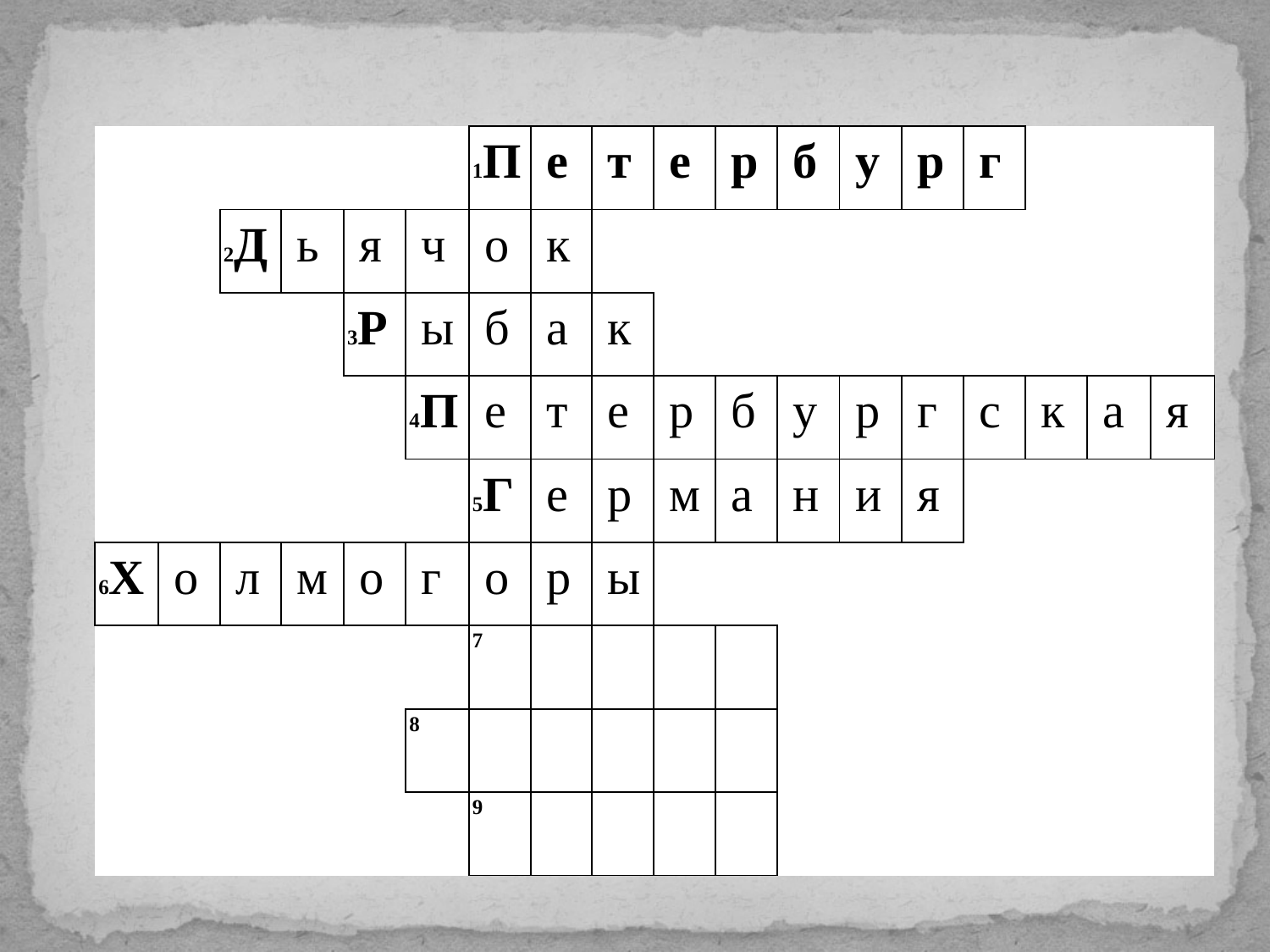

|  |  |  |  |  |  | 1П | е | т | е | р | б | у | р | г |  |  |  |
| --- | --- | --- | --- | --- | --- | --- | --- | --- | --- | --- | --- | --- | --- | --- | --- | --- | --- |
|  |  | 2Д | ь | я | ч | о | к |  |  |  |  |  |  |  |  |  |  |
|  |  |  |  | 3Р | ы | б | а | к |  |  |  |  |  |  |  |  |  |
|  |  |  |  |  | 4П | е | т | е | р | б | у | р | г | с | к | а | я |
|  |  |  |  |  |  | 5Г | е | р | м | а | н | и | я |  |  |  |  |
| 6Х | о | л | м | о | г | о | р | ы |  |  |  |  |  |  |  |  |  |
|  |  |  |  |  |  | 7 |  |  |  |  |  |  |  |  |  |  |  |
|  |  |  |  |  | 8 |  |  |  |  |  |  |  |  |  |  |  |  |
|  |  |  |  |  |  | 9 |  |  |  |  |  |  |  |  |  |  |  |
#